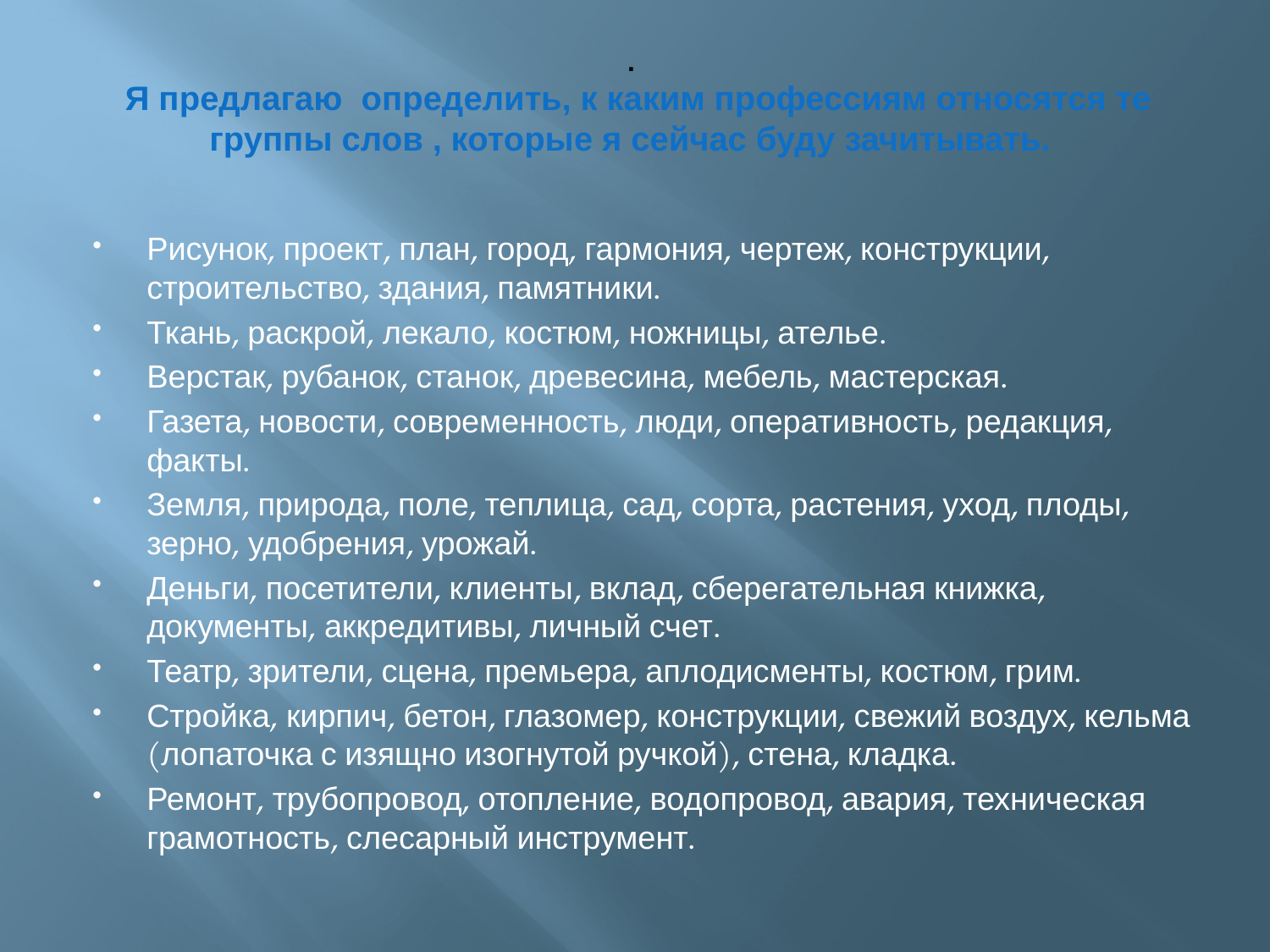

# . Я предлагаю  определить, к каким профессиям относятся те группы слов , которые я сейчас буду зачитывать.
Рисунок, проект, план, город, гармония, чертеж, конструкции, строительство, здания, памятники.
Ткань, раскрой, лекало, костюм, ножницы, ателье.
Верстак, рубанок, станок, древесина, мебель, мастерская.
Газета, новости, современность, люди, оперативность, редакция, факты.
Земля, природа, поле, теплица, сад, сорта, растения, уход, плоды, зерно, удобрения, урожай.
Деньги, посетители, клиенты, вклад, сберегательная книжка, документы, аккредитивы, личный счет.
Театр, зрители, сцена, премьера, аплодисменты, костюм, грим.
Стройка, кирпич, бетон, глазомер, конструкции, свежий воздух, кельма (лопаточка с изящно изогнутой ручкой), стена, кладка.
Ремонт, трубопровод, отопление, водопровод, авария, техническая грамотность, слесарный инструмент.